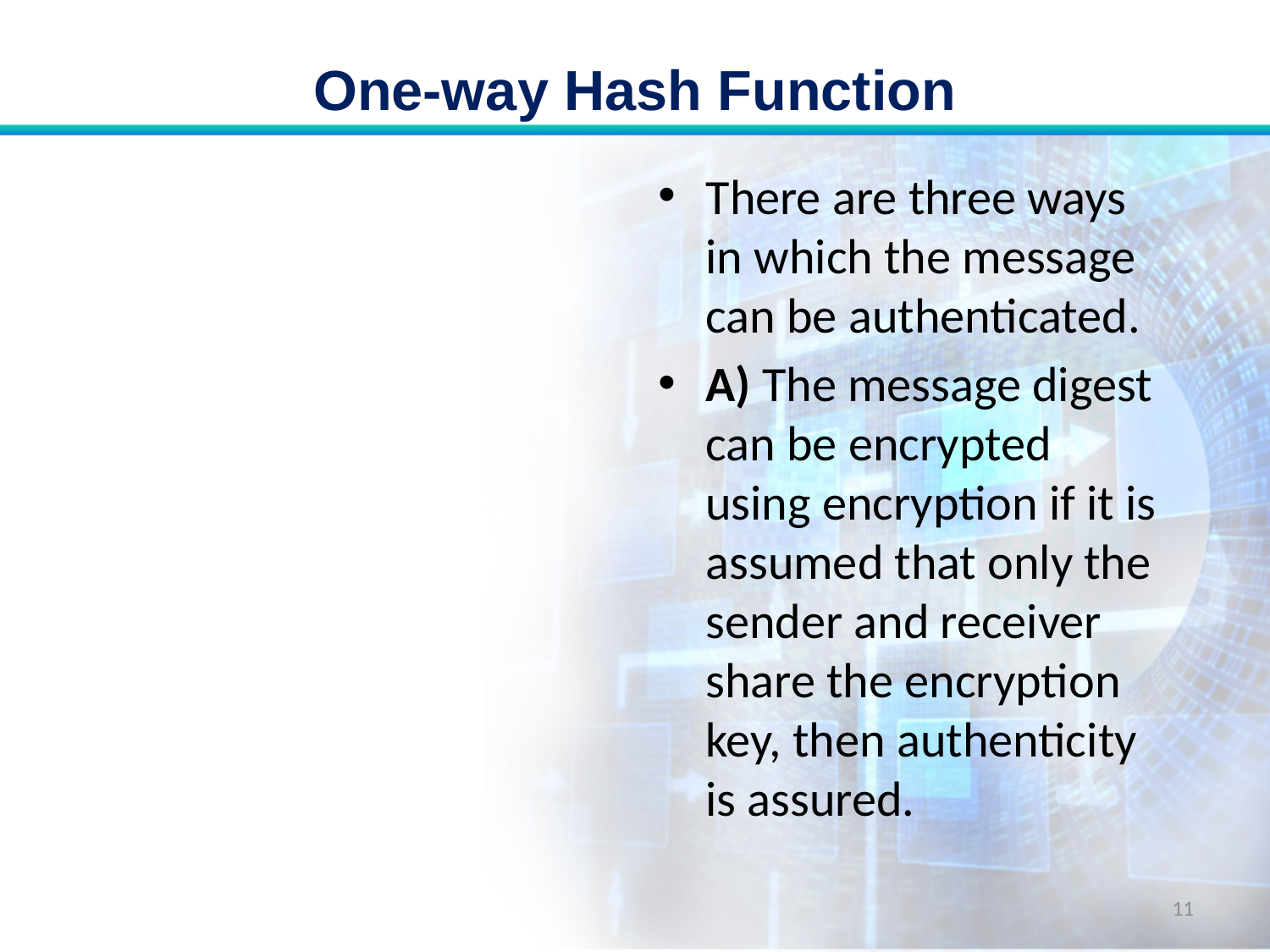

# One-way Hash Function
There are three ways in which the message can be authenticated.
A) The message digest can be encrypted using encryption if it is assumed that only the sender and receiver share the encryption key, then authenticity is assured.
11